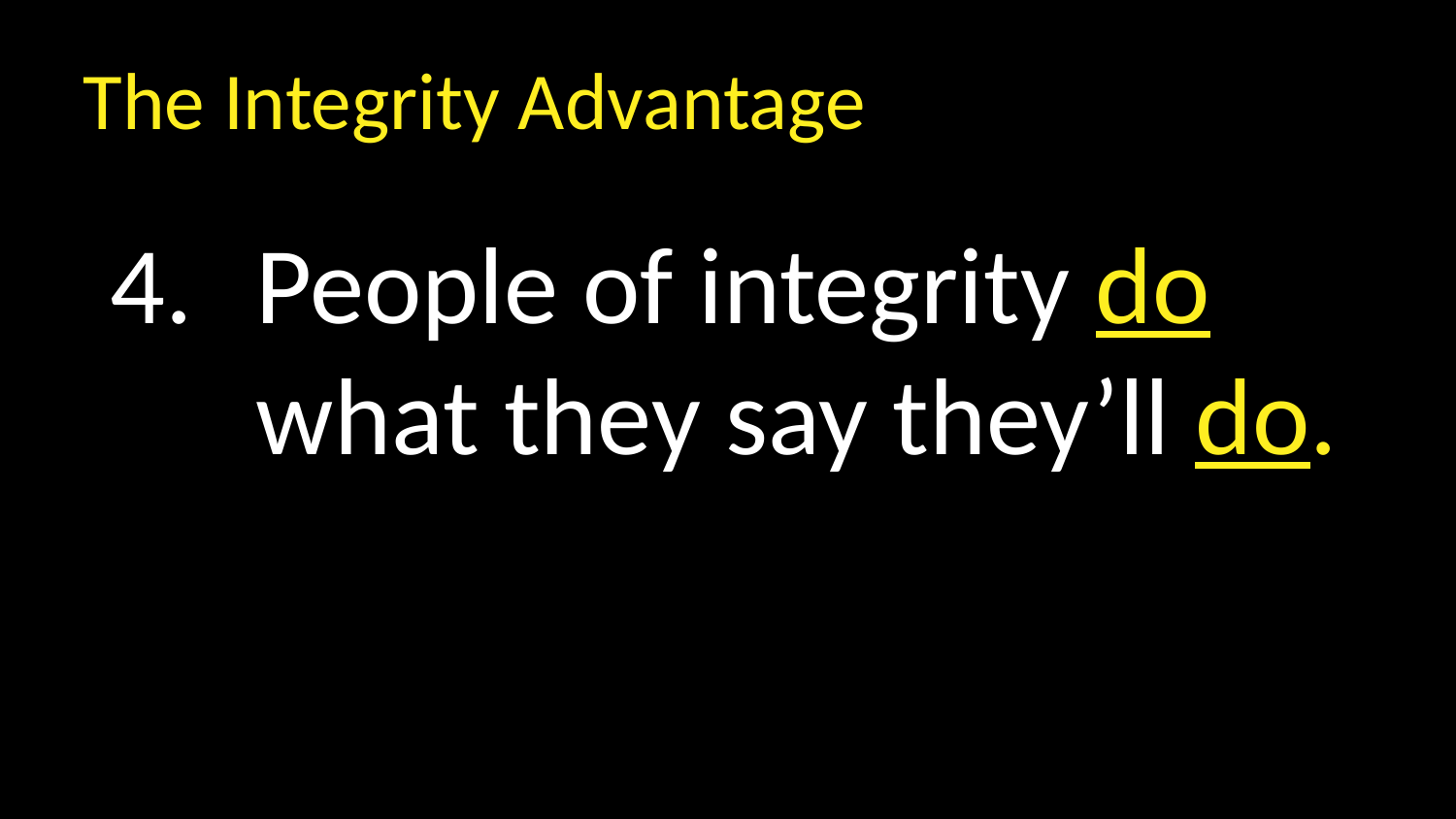

The Integrity Advantage
People of integrity do what they say they’ll do.